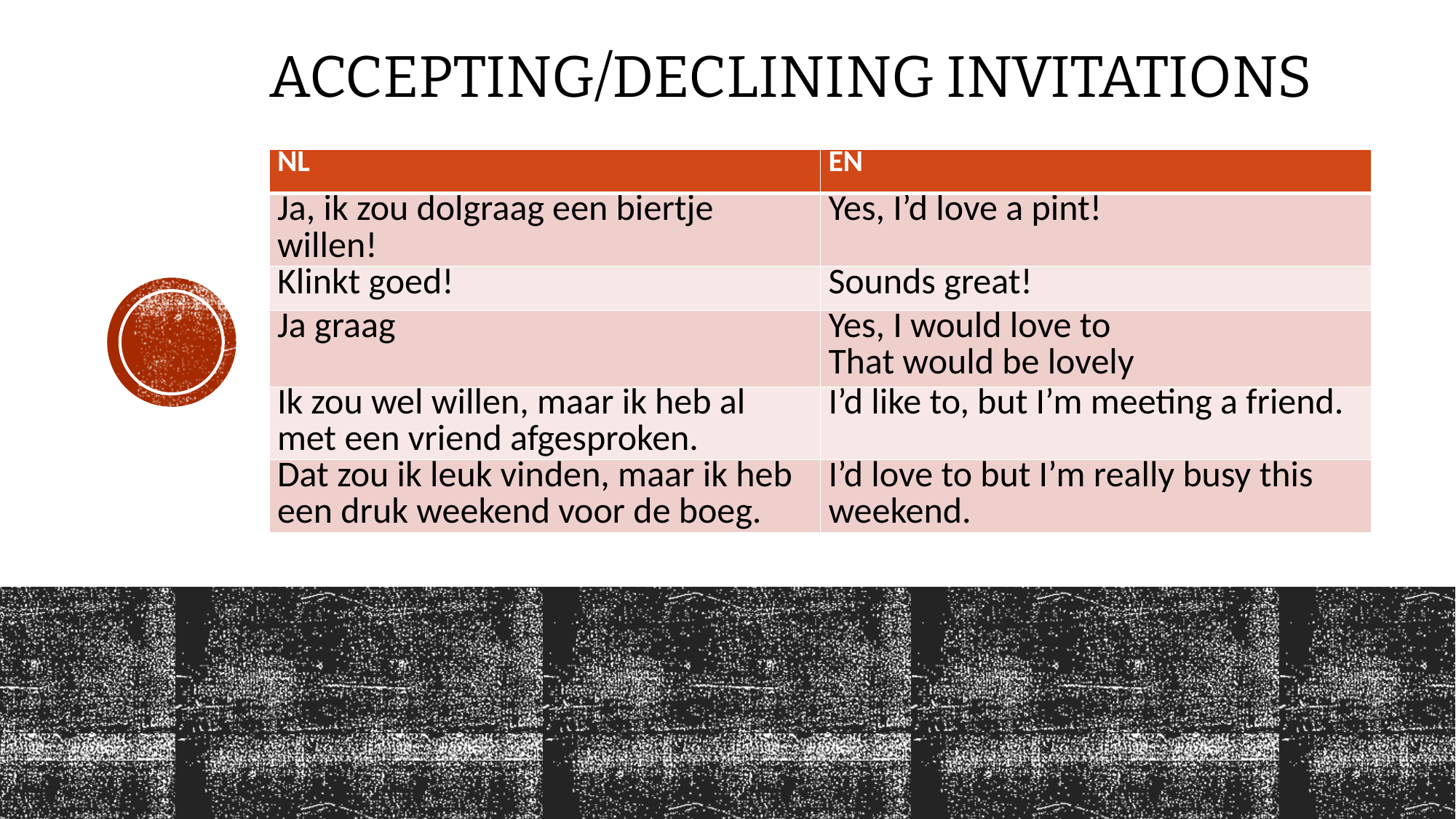

# Accepting/declining Invitations

| NL | EN |
| --- | --- |
| Ja, ik zou dolgraag een biertje willen! | Yes, I’d love a pint! |
| Klinkt goed! | Sounds great! |
| Ja graag | Yes, I would love to That would be lovely |
| Ik zou wel willen, maar ik heb al met een vriend afgesproken. | I’d like to, but I’m meeting a friend. |
| Dat zou ik leuk vinden, maar ik heb een druk weekend voor de boeg. | I’d love to but I’m really busy this weekend. |